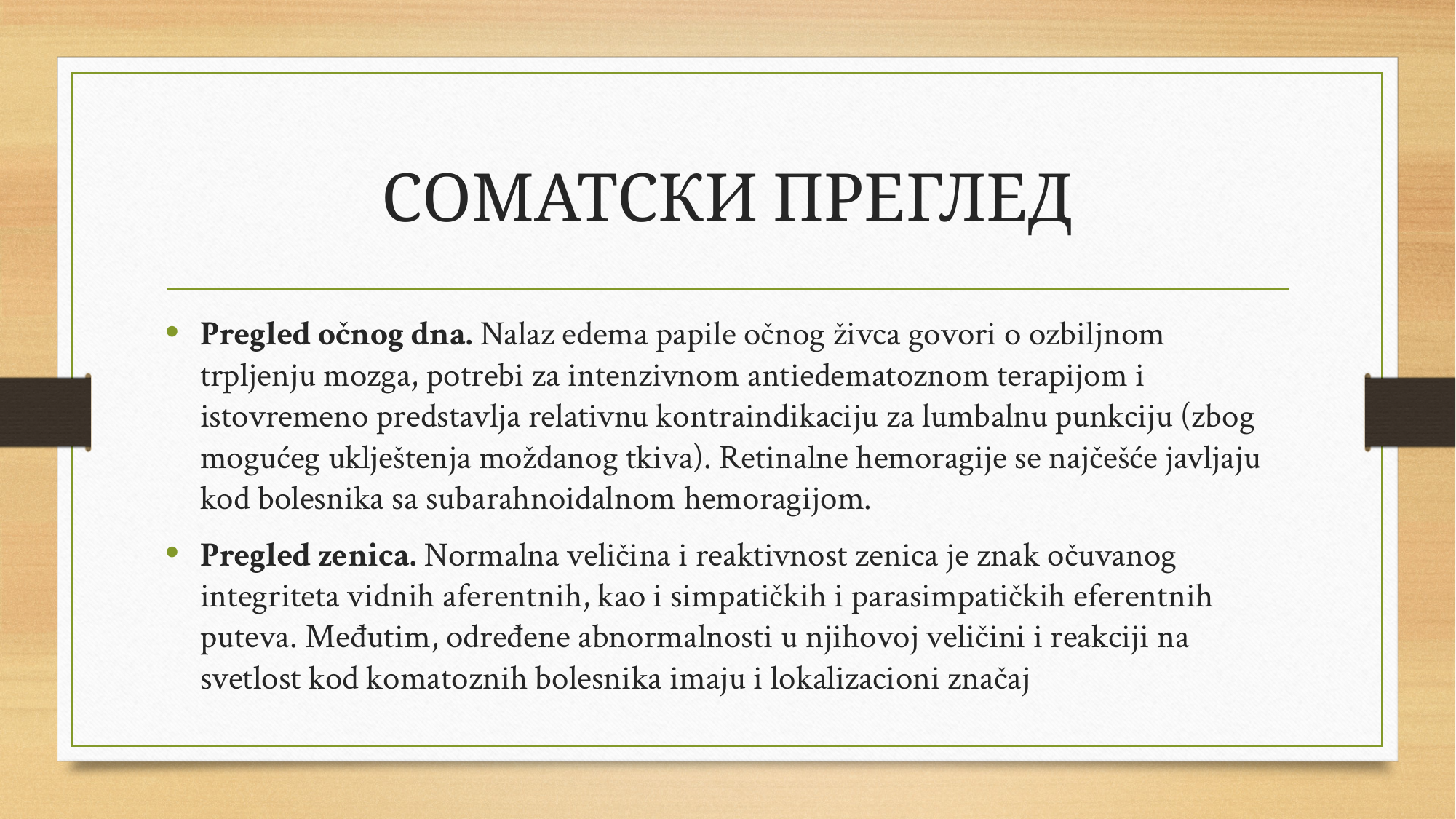

# СОМАТСКИ ПРЕГЛЕД
Pregled očnog dna. Nalaz edema papile očnog živca govori o ozbiljnom trpljenju mozga, potrebi za intenzivnom antiedematoznom terapijom i istovremeno predstavlja relativnu kontraindikaciju za lumbalnu punkciju (zbog mogućeg uklještenja moždanog tkiva). Retinalne hemoragije se najčešće javljaju kod bolesnika sa subarahnoidalnom hemoragijom.
Pregled zenica. Normalna veličina i reaktivnost zenica je znak očuvanog integriteta vidnih aferentnih, kao i simpatičkih i parasimpatičkih eferentnih puteva. Međutim, određene abnormalnosti u njihovoj veličini i reakciji na svetlost kod komatoznih bolesnika imaju i lokalizacioni značaj